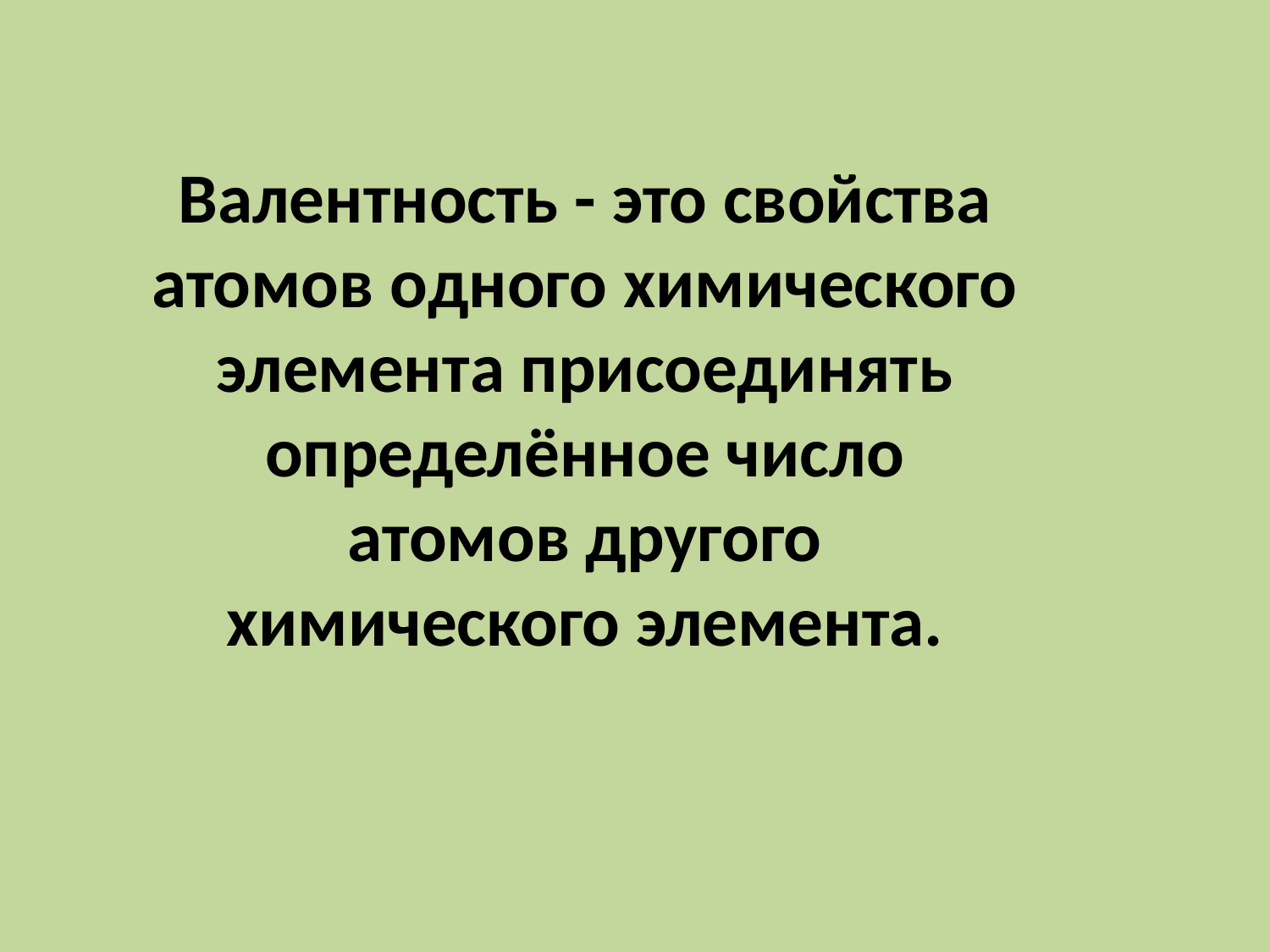

Валентность - это свойства атомов одного химического элемента присоединять определённое число атомов другого химического элемента.